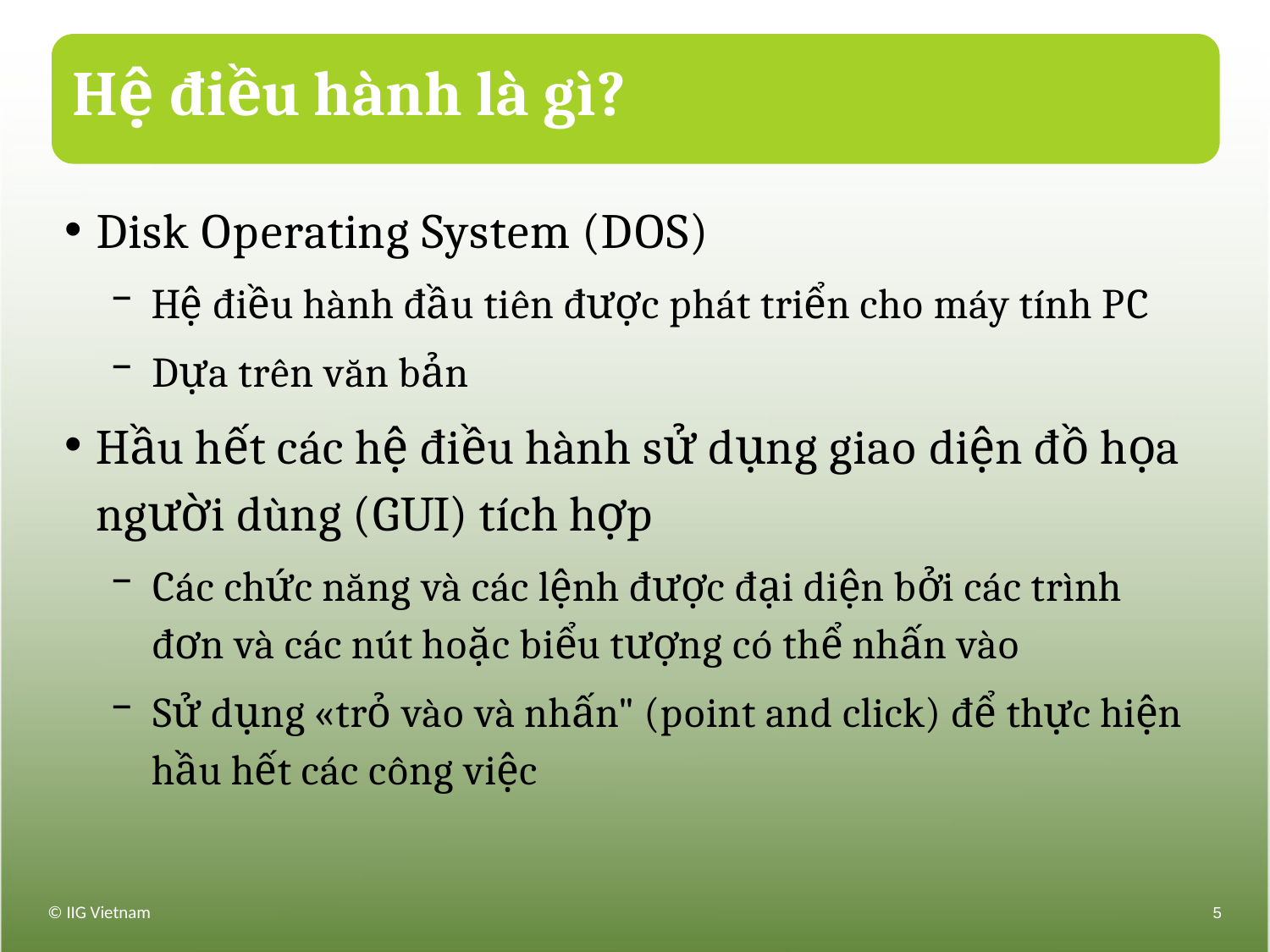

# Hệ điều hành là gì?
Disk Operating System (DOS)
Hệ điều hành đầu tiên được phát triển cho máy tính PC
Dựa trên văn bản
Hầu hết các hệ điều hành sử dụng giao diện đồ họa người dùng (GUI) tích hợp
Các chức năng và các lệnh được đại diện bởi các trình đơn và các nút hoặc biểu tượng có thể nhấn vào
Sử dụng «trỏ vào và nhấn" (point and click) để thực hiện hầu hết các công việc
© IIG Vietnam
5